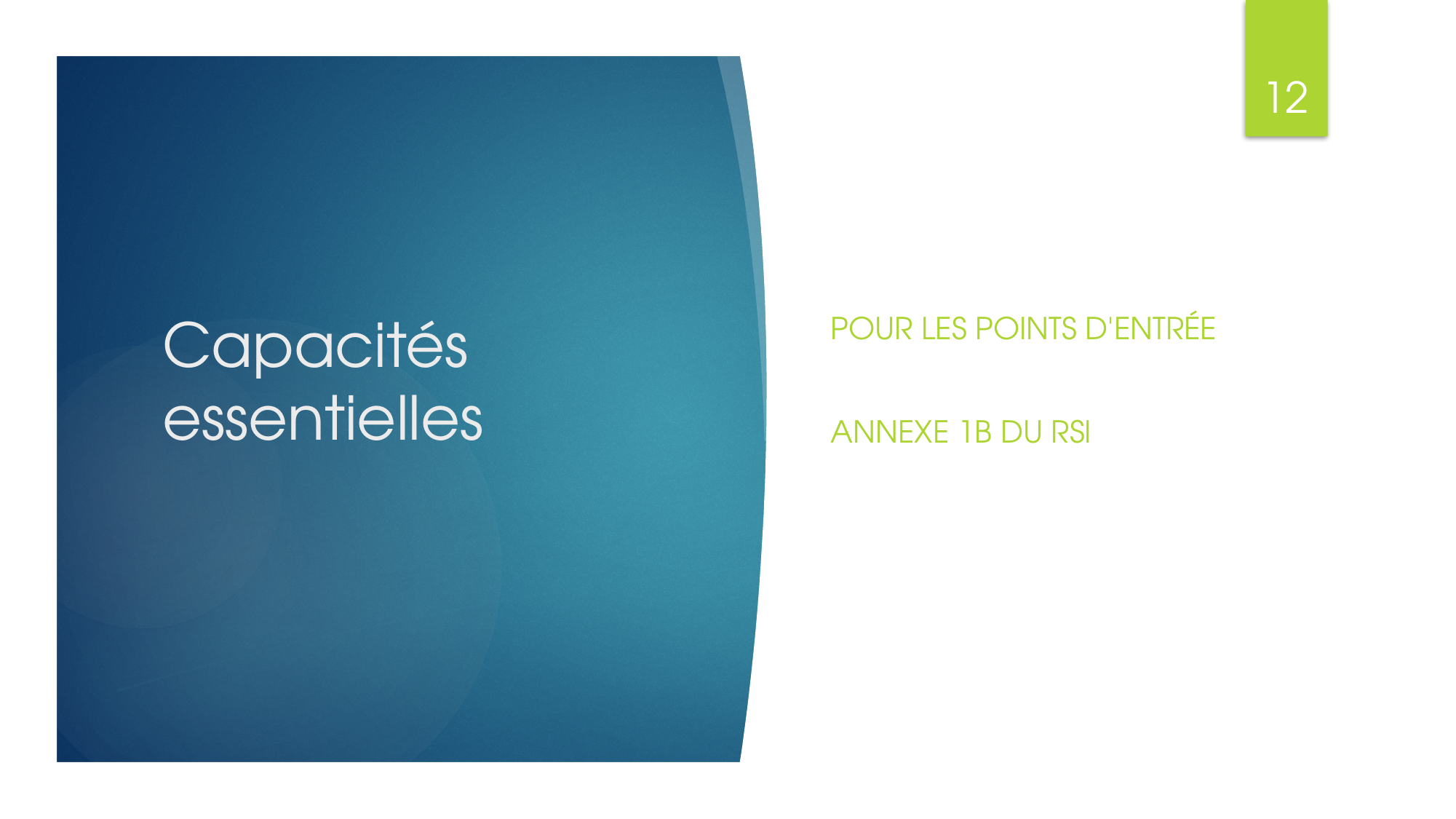

12
# Capacités essentielles
Pour les points d'entrée

Annexe 1B du RSI